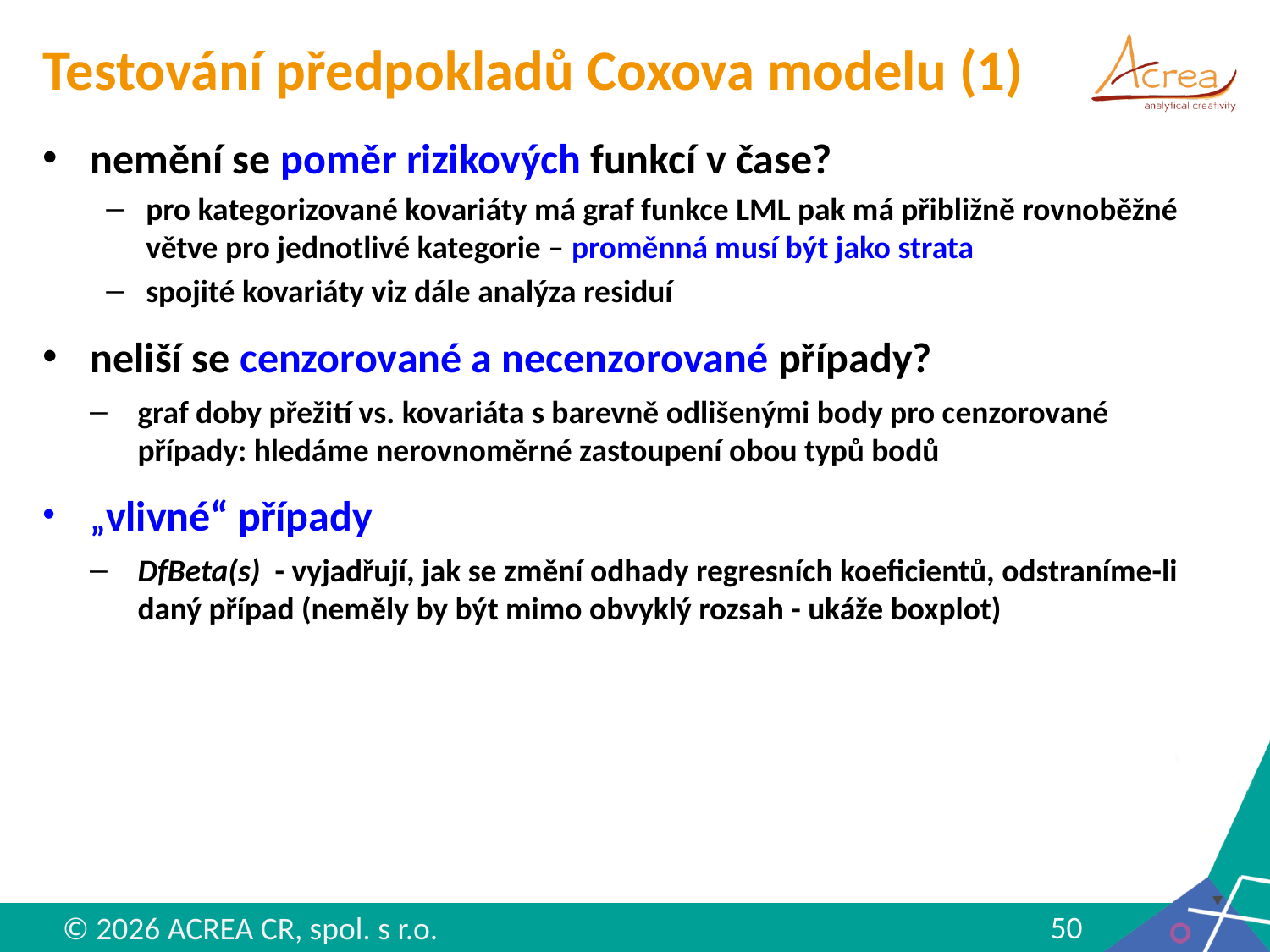

# Testování předpokladů Coxova modelu (1)
nemění se poměr rizikových funkcí v čase?
pro kategorizované kovariáty má graf funkce LML pak má přibližně rovnoběžné větve pro jednotlivé kategorie – proměnná musí být jako strata
spojité kovariáty viz dále analýza residuí
neliší se cenzorované a necenzorované případy?
graf doby přežití vs. kovariáta s barevně odlišenými body pro cenzorované případy: hledáme nerovnoměrné zastoupení obou typů bodů
„vlivné“ případy
DfBeta(s)  - vyjadřují, jak se změní odhady regresních koeficientů, odstraníme-li daný případ (neměly by být mimo obvyklý rozsah - ukáže boxplot)